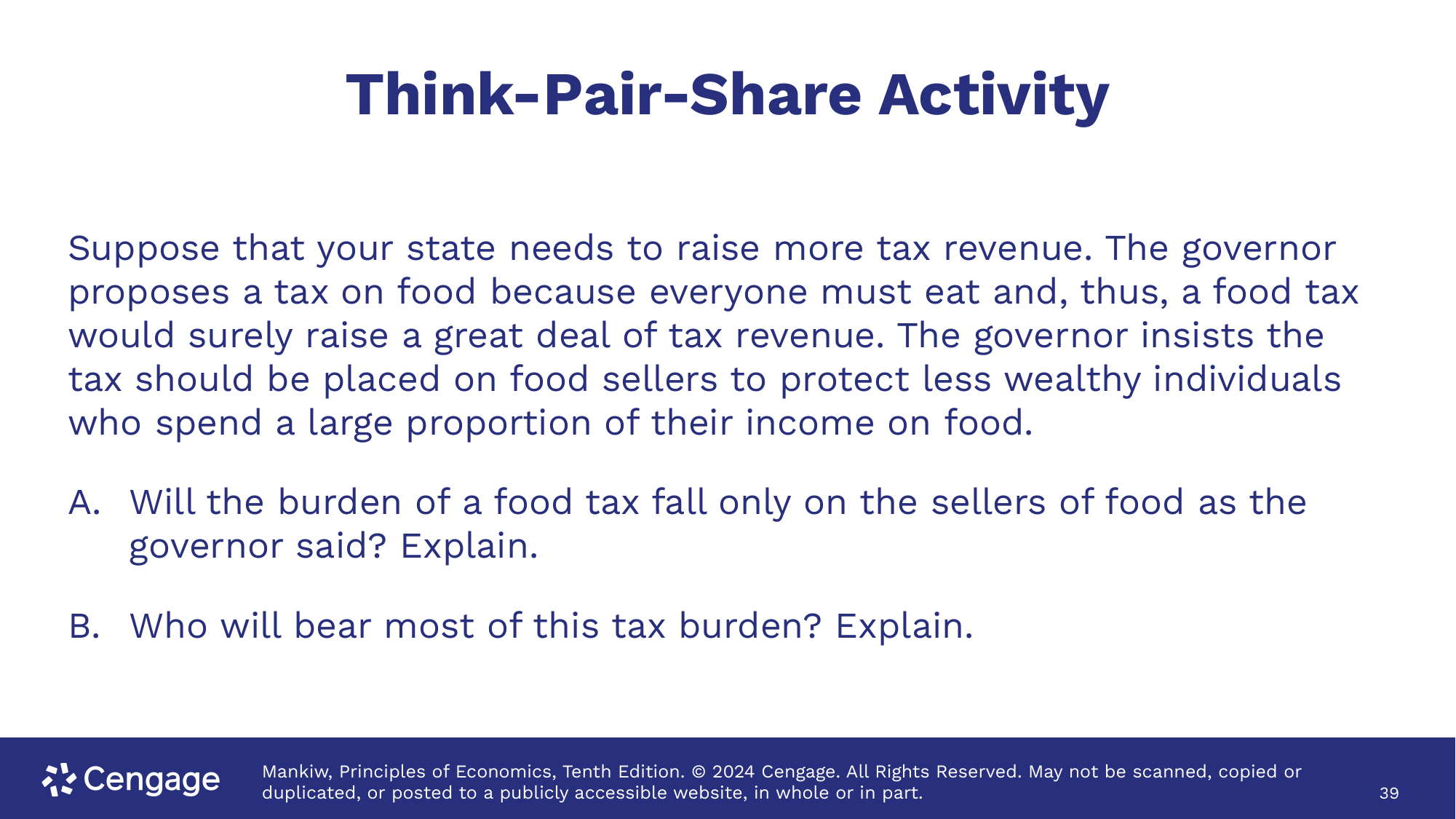

# Think-Pair-Share Activity
Suppose that your state needs to raise more tax revenue. The governor proposes a tax on food because everyone must eat and, thus, a food tax would surely raise a great deal of tax revenue. The governor insists the tax should be placed on food sellers to protect less wealthy individuals who spend a large proportion of their income on food.
Will the burden of a food tax fall only on the sellers of food as the governor said? Explain.
Who will bear most of this tax burden? Explain.